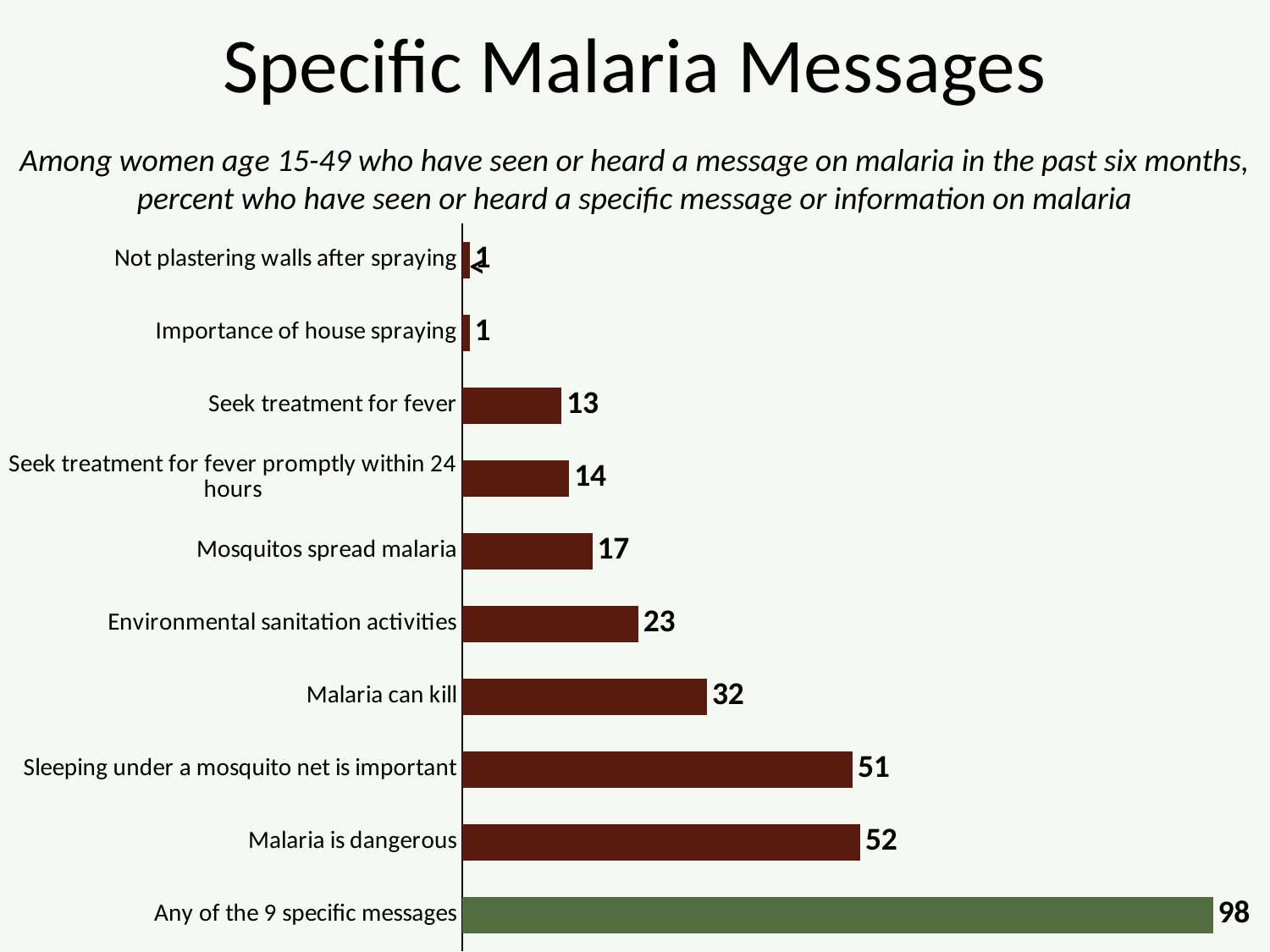

# Specific Malaria Messages
Among women age 15-49 who have seen or heard a message on malaria in the past six months, percent who have seen or heard a specific message or information on malaria

### Chart

| Category | Series 1 |
|---|---|
| Any of the 9 specific messages | 98.0 |
| Malaria is dangerous | 52.0 |
| Sleeping under a mosquito net is important | 51.0 |
| Malaria can kill | 32.0 |
| Environmental sanitation activities | 23.0 |
| Mosquitos spread malaria | 17.0 |
| Seek treatment for fever promptly within 24 hours | 14.0 |
| Seek treatment for fever | 13.0 |
| Importance of house spraying | 1.0 |
| Not plastering walls after spraying | 1.0 |
<